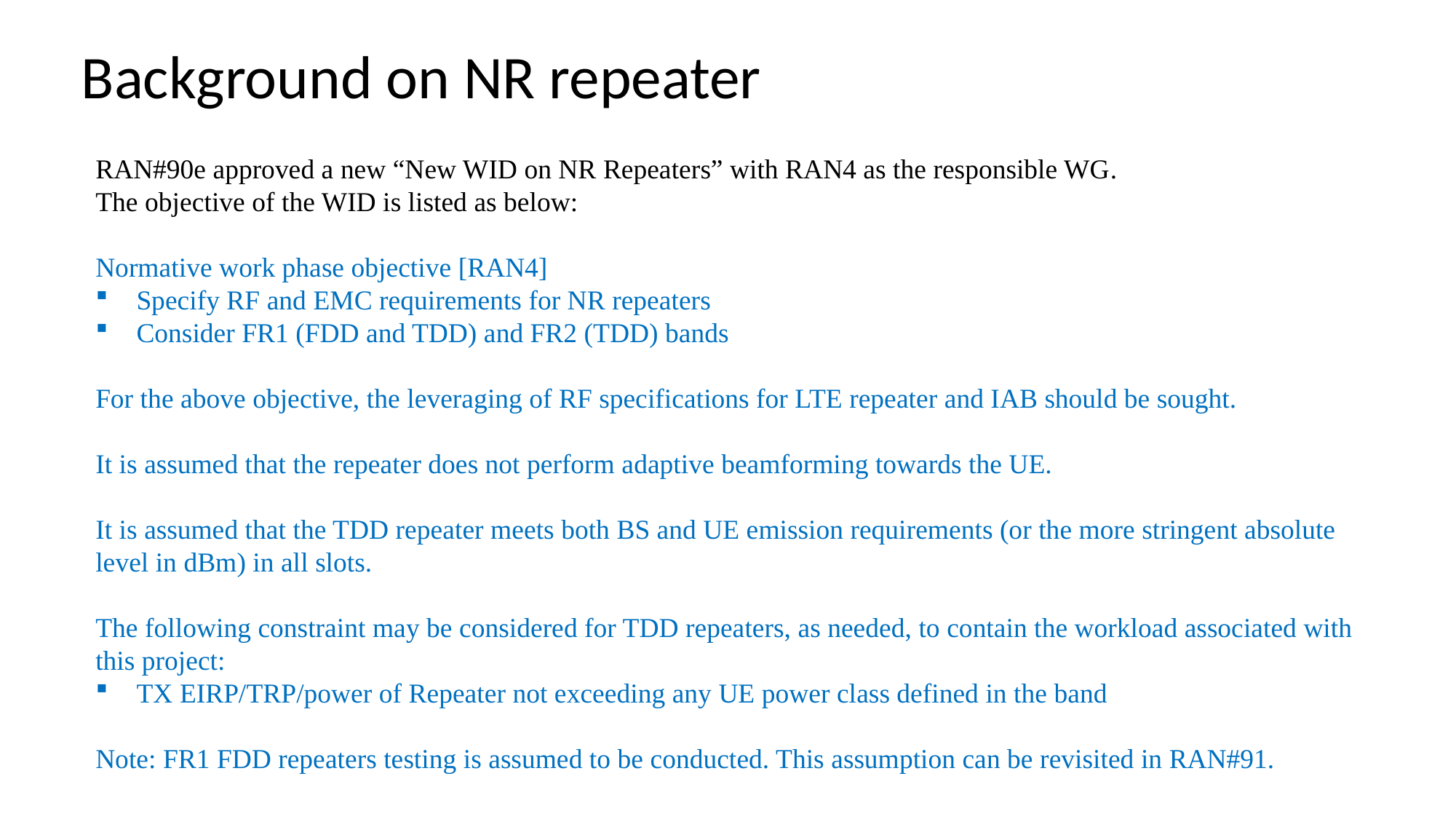

# Background on NR repeater
RAN#90e approved a new “New WID on NR Repeaters” with RAN4 as the responsible WG.
The objective of the WID is listed as below:

Normative work phase objective [RAN4]
Specify RF and EMC requirements for NR repeaters
Consider FR1 (FDD and TDD) and FR2 (TDD) bands

For the above objective, the leveraging of RF specifications for LTE repeater and IAB should be sought.

It is assumed that the repeater does not perform adaptive beamforming towards the UE.

It is assumed that the TDD repeater meets both BS and UE emission requirements (or the more stringent absolute level in dBm) in all slots.

The following constraint may be considered for TDD repeaters, as needed, to contain the workload associated with this project:
TX EIRP/TRP/power of Repeater not exceeding any UE power class defined in the band

Note: FR1 FDD repeaters testing is assumed to be conducted. This assumption can be revisited in RAN#91.